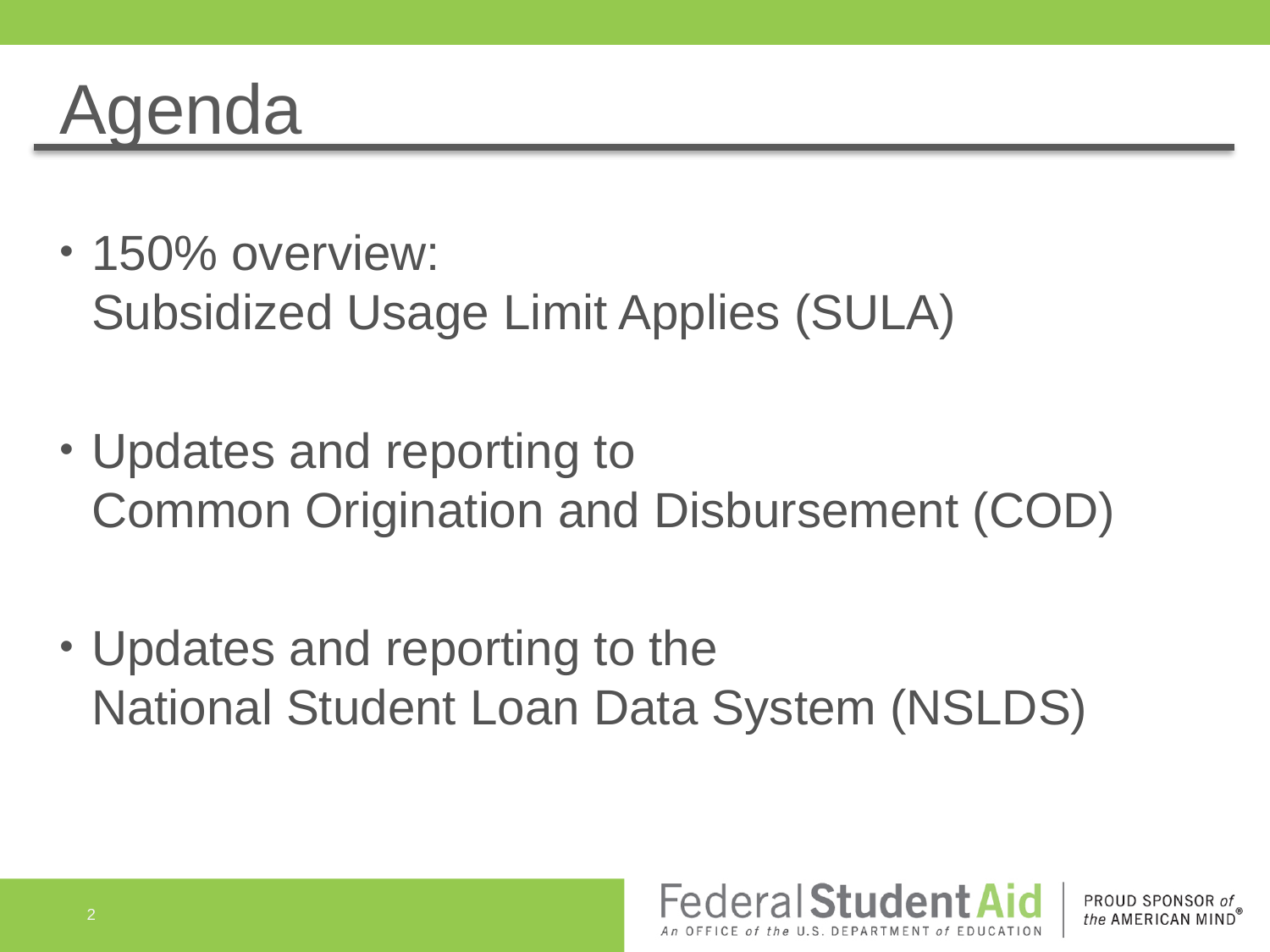

# Agenda

150% overview:
Subsidized Usage Limit Applies (SULA)

Updates and reporting to
Common Origination and Disbursement (COD)

Updates and reporting to the
National Student Loan Data System (NSLDS)

2